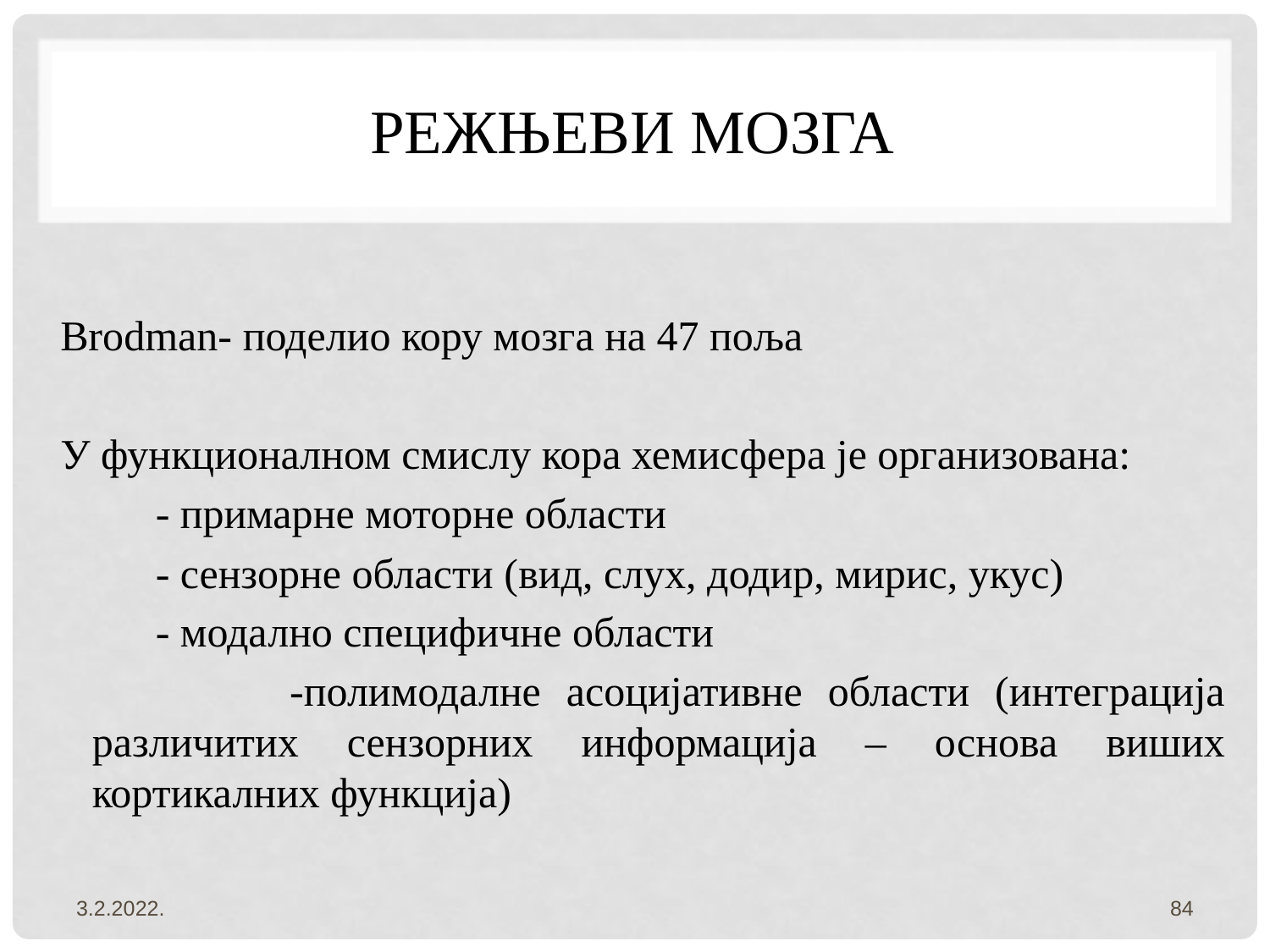

# Режњеви Мозга

Brodman- поделио кору мозга на 47 поља

У функционалном смислу кора хемисфера је организована:
         - примарне моторне области
         - сензорне области (вид, слух, додир, мирис, укус)
         - модално специфичне области
         -полимодалне асоцијативне области (интеграција различитих сензорних информација – основа виших кортикалних функција)
3.2.2022.
84